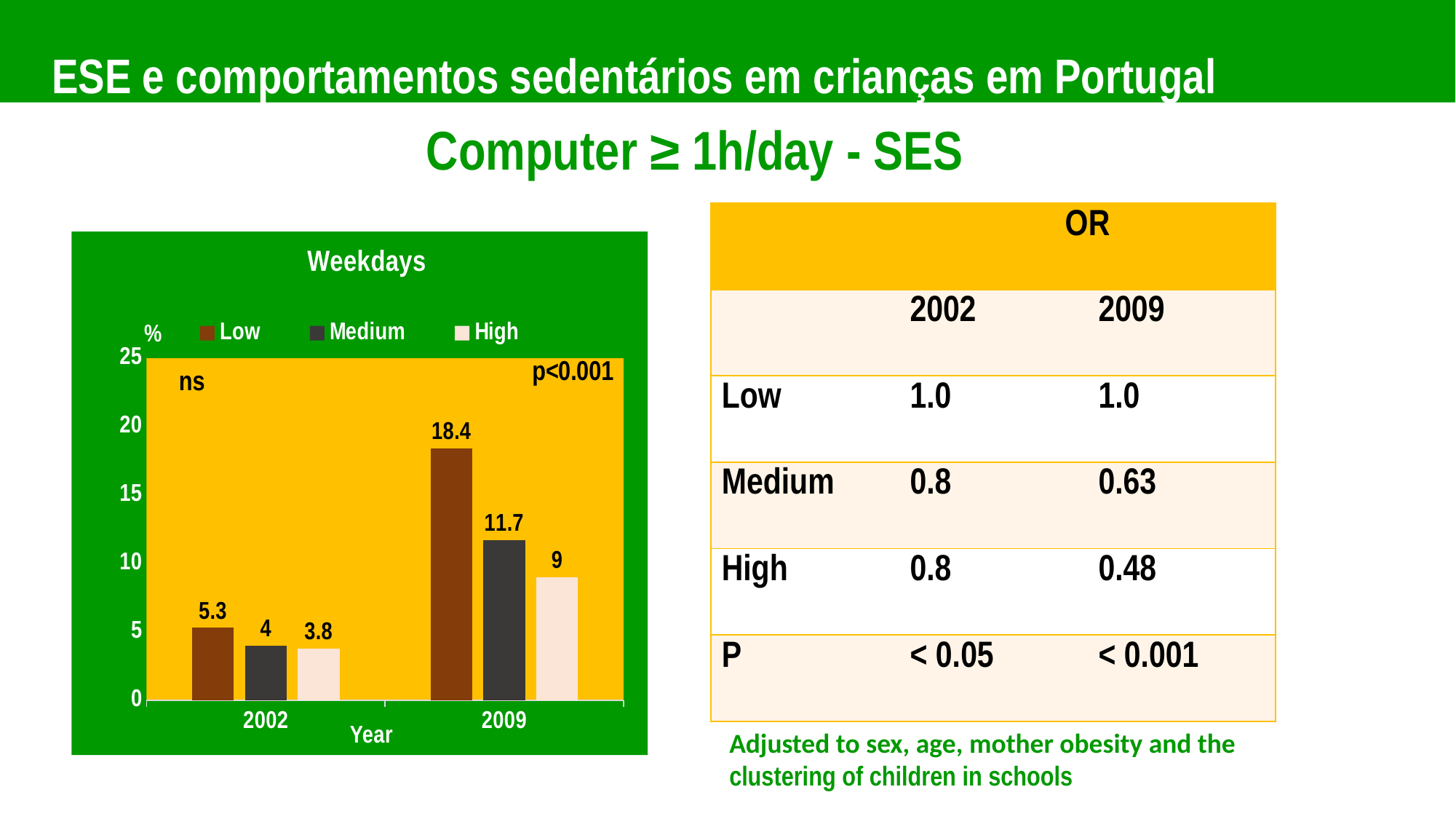

ESE e comportamentos sedentários em crianças em Portugal
Computer ≥ 1h/day - SES
|  | OR |  |
| --- | --- | --- |
|  | 2002 | 2009 |
| Low | 1.0 | 1.0 |
| Medium | 0.8 | 0.63 |
| High | 0.8 | 0.48 |
| P | < 0.05 | < 0.001 |

### Chart: Weekdays

| Category | Low | Medium | High |
|---|---|---|---|
| 2002 | 5.3 | 4.0 | 3.8 |
| 2009 | 18.4 | 11.7 | 9.0 |
ns
Adjusted to sex, age, mother obesity and the  clustering of children in schools
Adjusted to sex, age, mother obesity and the  clustering of children in schools